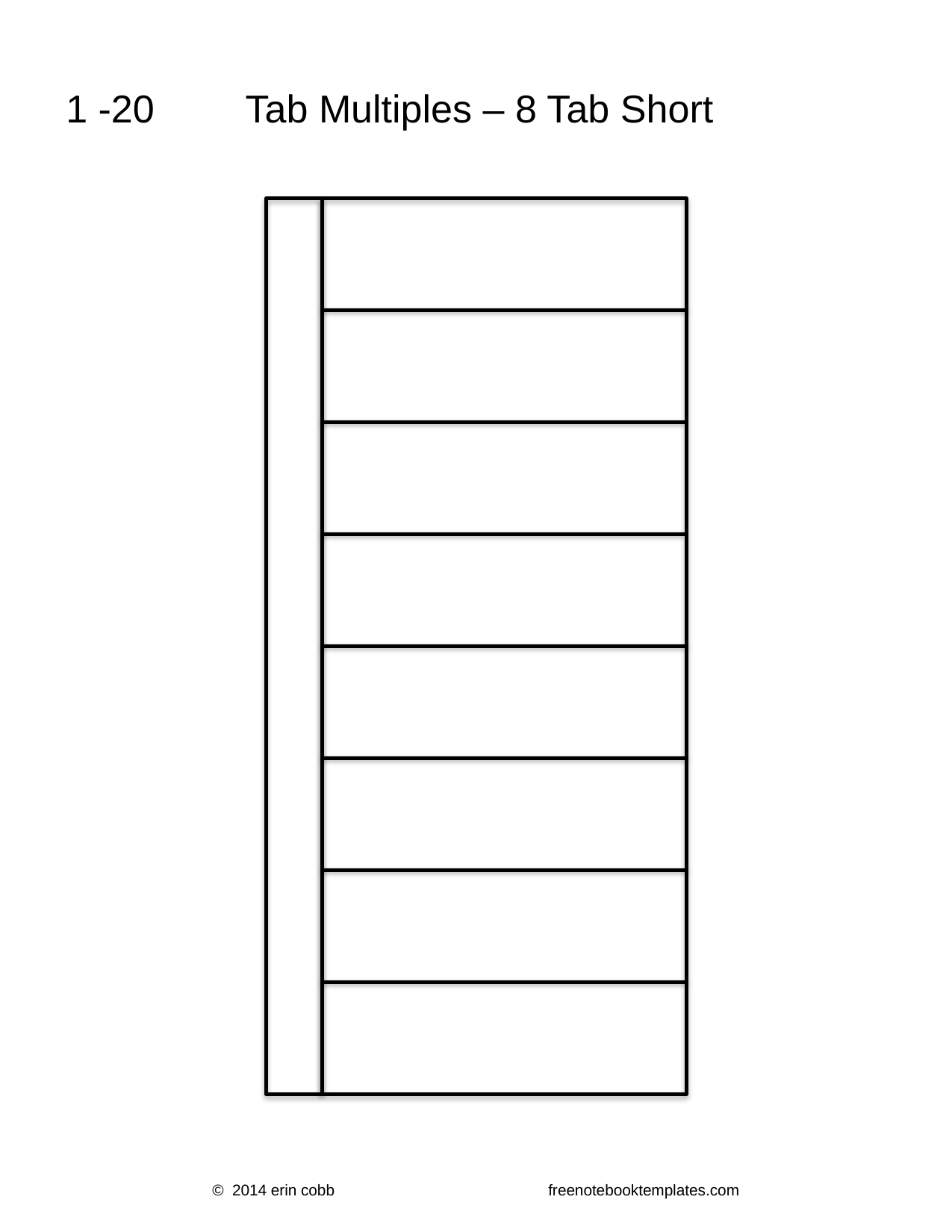

1 -20
Tab Multiples – 8 Tab Short

©  2014 erin cobb		freenotebooktemplates.com